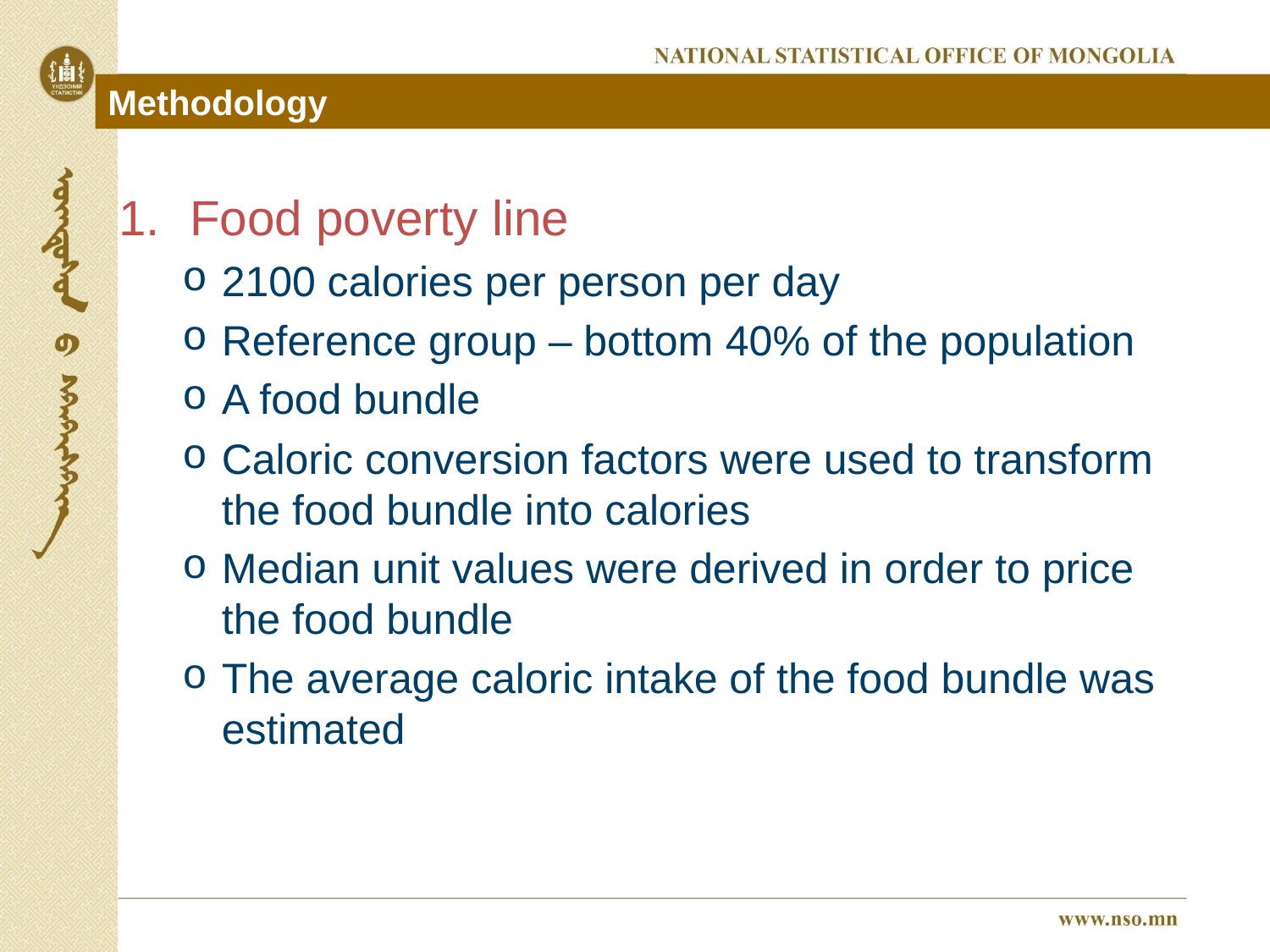

Methodology
Food poverty line
2100 calories per person per day
Reference group – bottom 40% of the population
A food bundle
Caloric conversion factors were used to transform the food bundle into calories
Median unit values were derived in order to price the food bundle
The average caloric intake of the food bundle was estimated